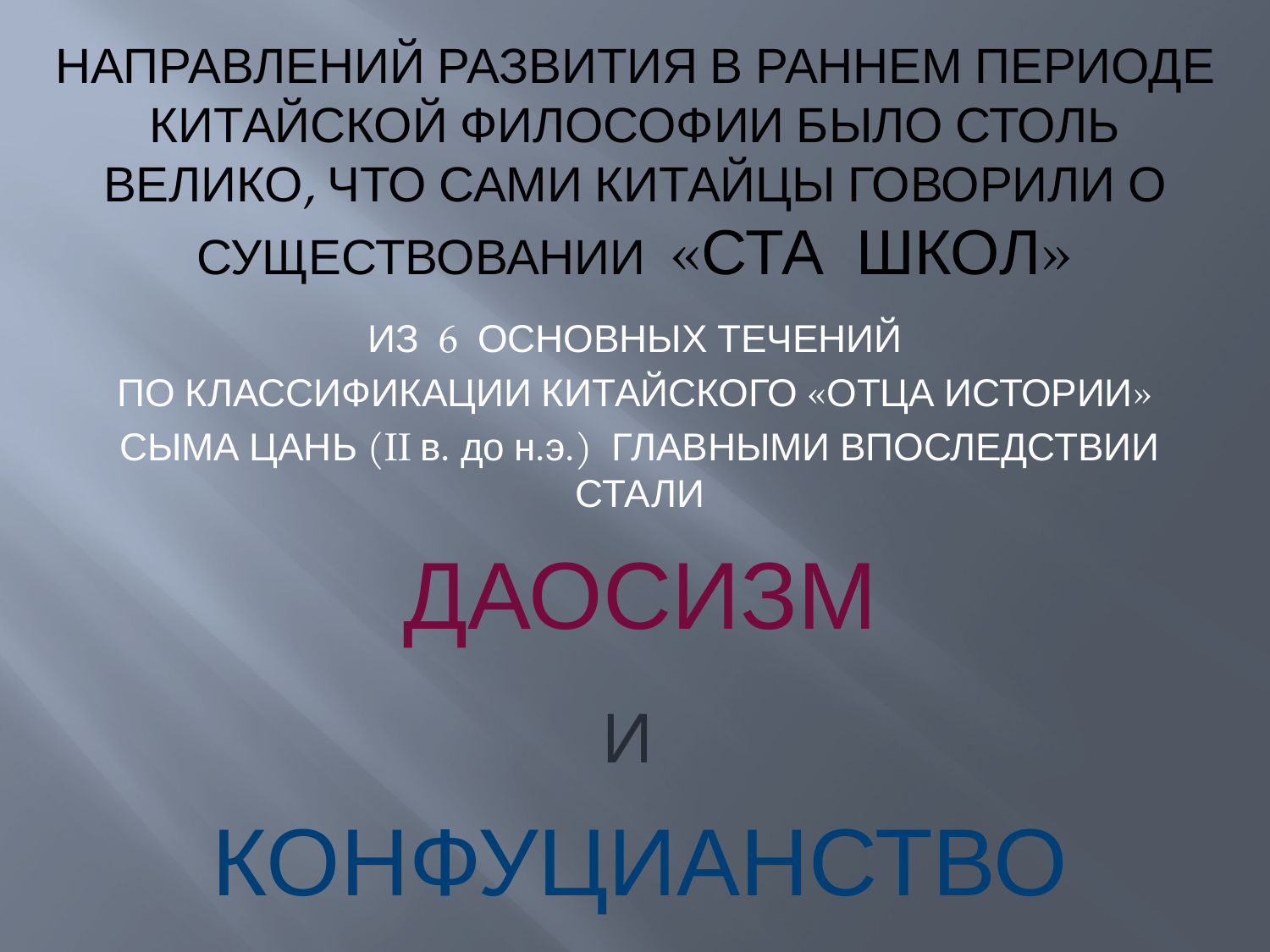

# НАПРАВЛЕНИЙ РАЗВИТИЯ В РАННЕМ ПЕРИОДЕ КИТАЙСКОЙ ФИЛОСОФИИ БЫЛО СТОЛЬ ВЕЛИКО, ЧТО САМИ КИТАЙЦЫ ГОВОРИЛИ О СУЩЕСТВОВАНИИ  «СТА  ШКОЛ»
ИЗ  6  ОСНОВНЫХ ТЕЧЕНИЙ
ПО КЛАССИФИКАЦИИ КИТАЙСКОГО «ОТЦА ИСТОРИИ»
СЫМА ЦАНЬ (II в. до н.э.)  ГЛАВНЫМИ ВПОСЛЕДСТВИИ СТАЛИ
ДАОСИЗМ
И
КОНФУЦИАНСТВО